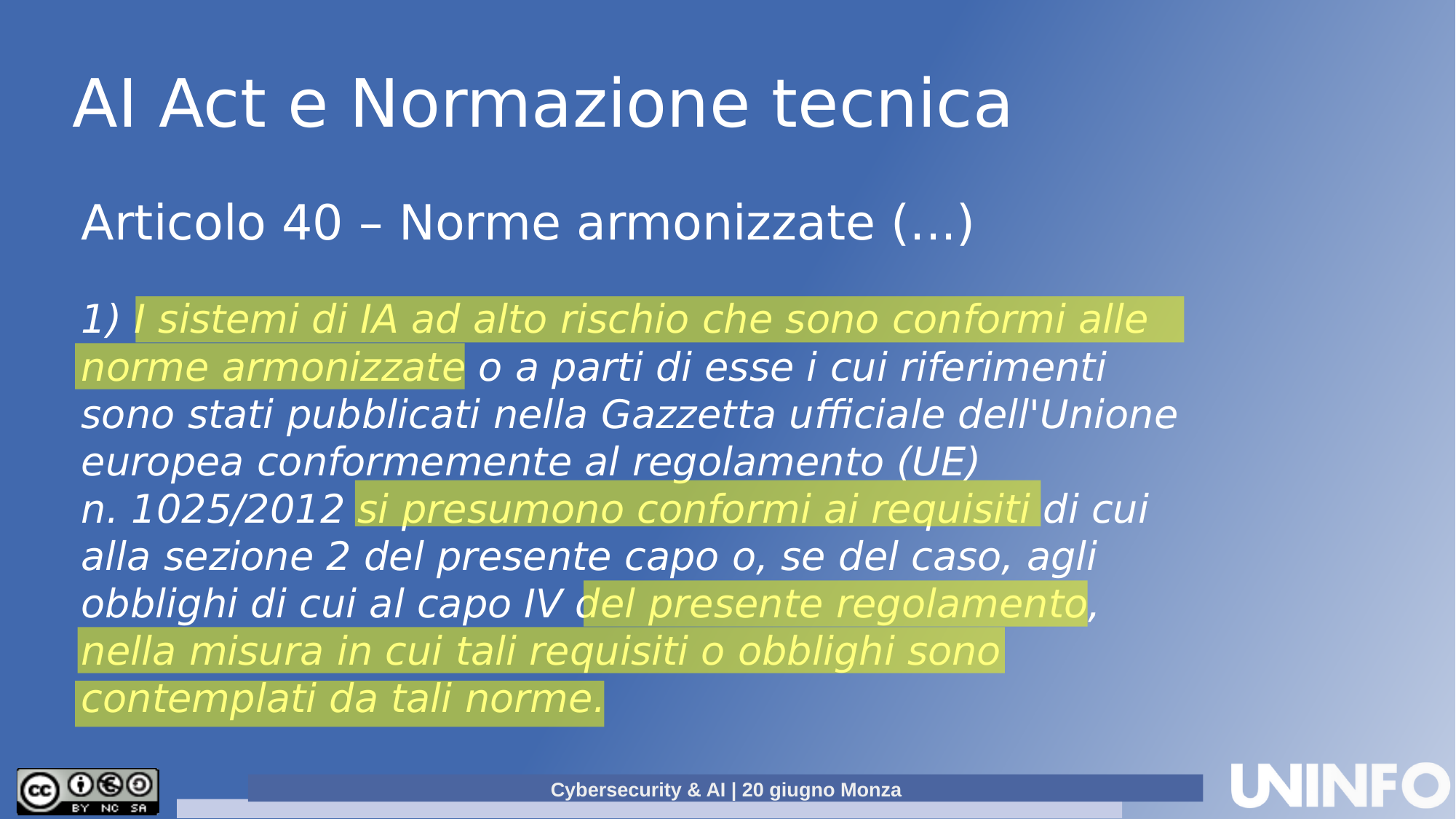

# AI Act e Normazione tecnica
Articolo 40 – Norme armonizzate (...)
1) I sistemi di IA ad alto rischio che sono conformi alle norme armonizzate o a parti di esse i cui riferimenti sono stati pubblicati nella Gazzetta ufficiale dell'Unione europea conformemente al regolamento (UE) n. 1025/2012 si presumono conformi ai requisiti di cui alla sezione 2 del presente capo o, se del caso, agli obblighi di cui al capo IV del presente regolamento, nella misura in cui tali requisiti o obblighi sono contemplati da tali norme.